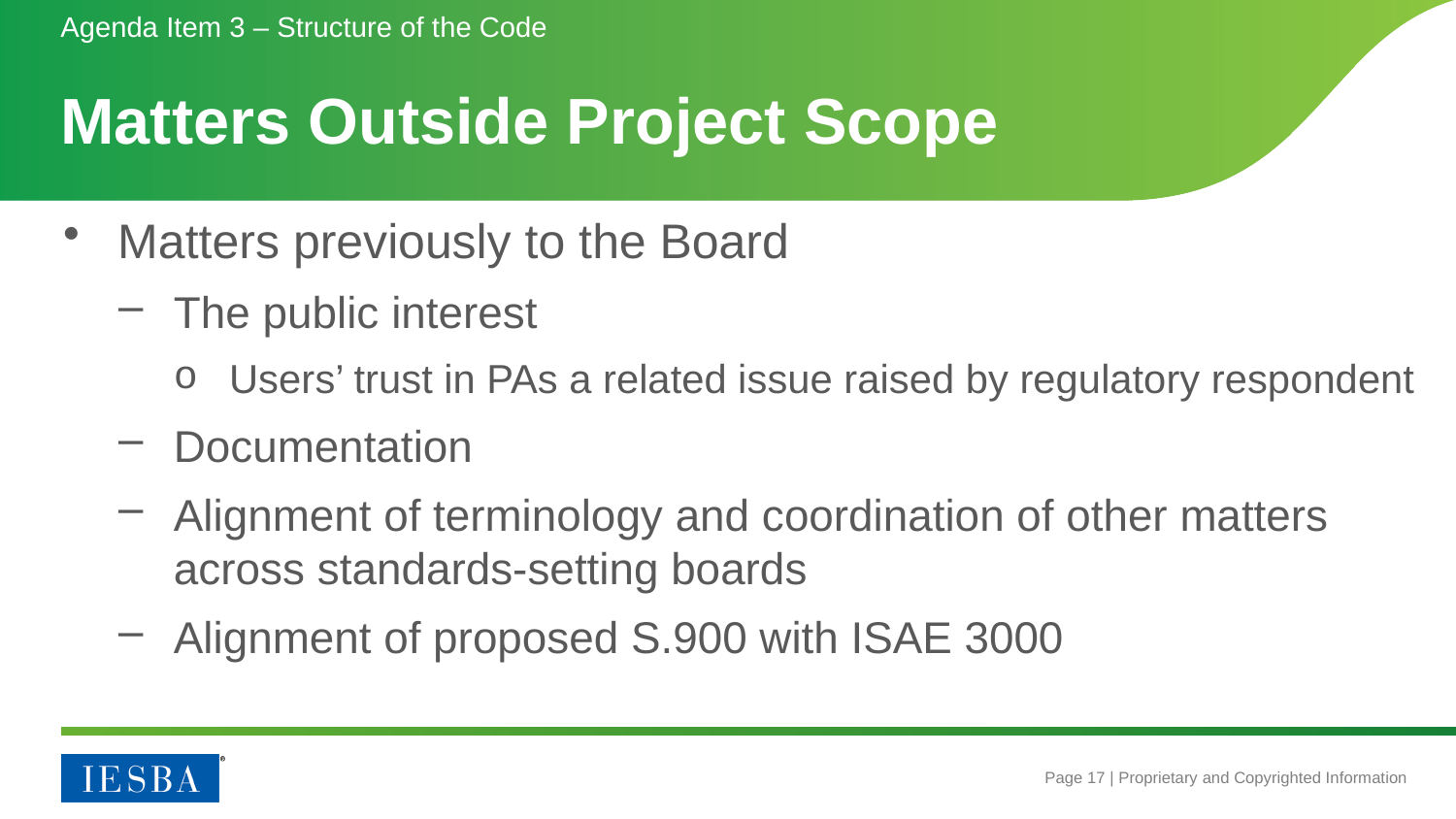

Agenda Item 3 – Structure of the Code
# Matters Outside Project Scope
Matters previously to the Board
The public interest
Users’ trust in PAs a related issue raised by regulatory respondent
Documentation
Alignment of terminology and coordination of other matters across standards-setting boards
Alignment of proposed S.900 with ISAE 3000